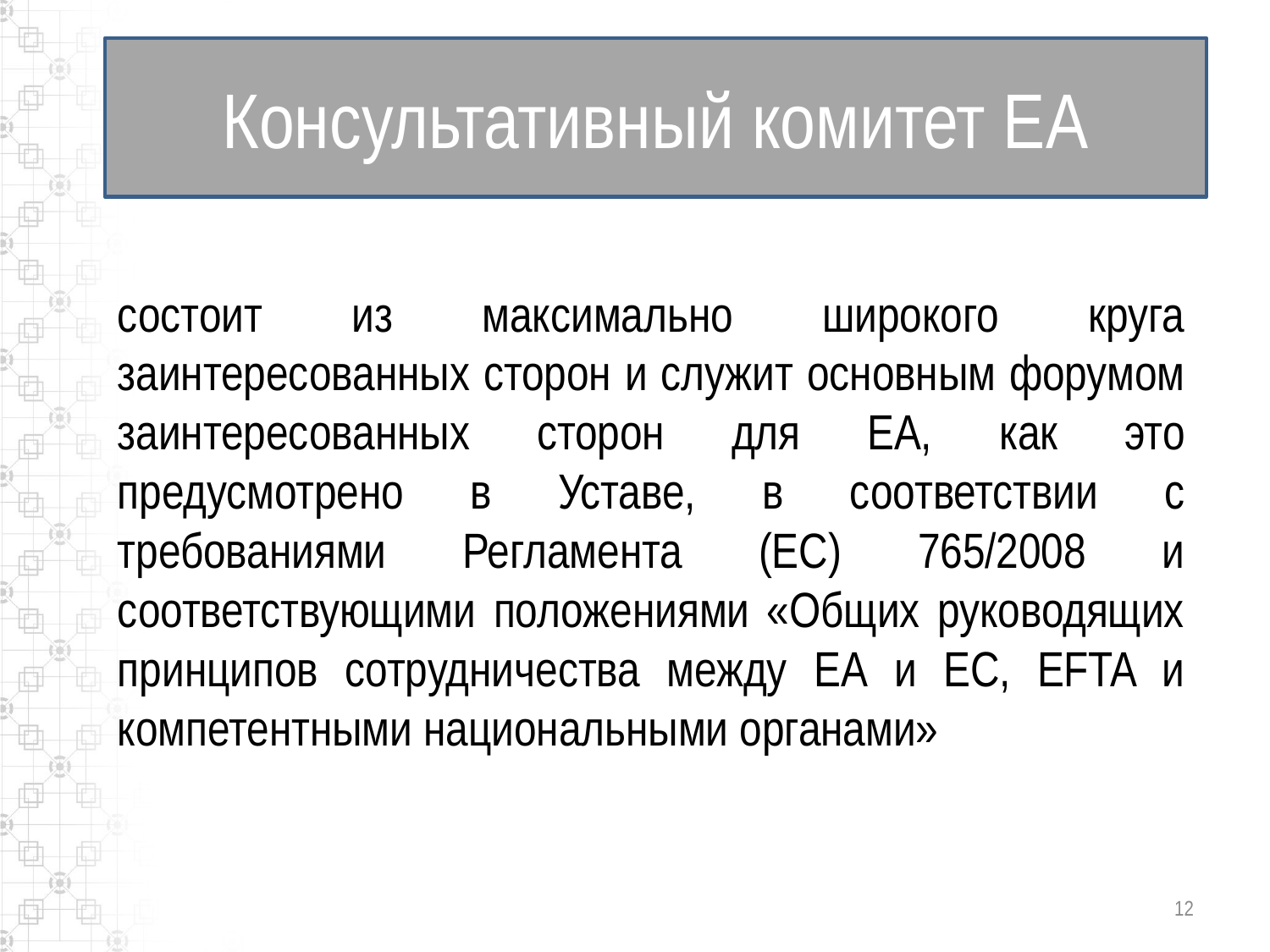

# Консультативный комитет ЕА
состоит из максимально широкого круга заинтересованных сторон и служит основным форумом заинтересованных сторон для ЕА, как это предусмотрено в Уставе, в соответствии с требованиями Регламента (ЕС) 765/2008 и соответствующими положениями «Общих руководящих принципов сотрудничества между ЕА и ЕС, EFTA и компетентными национальными органами»
12